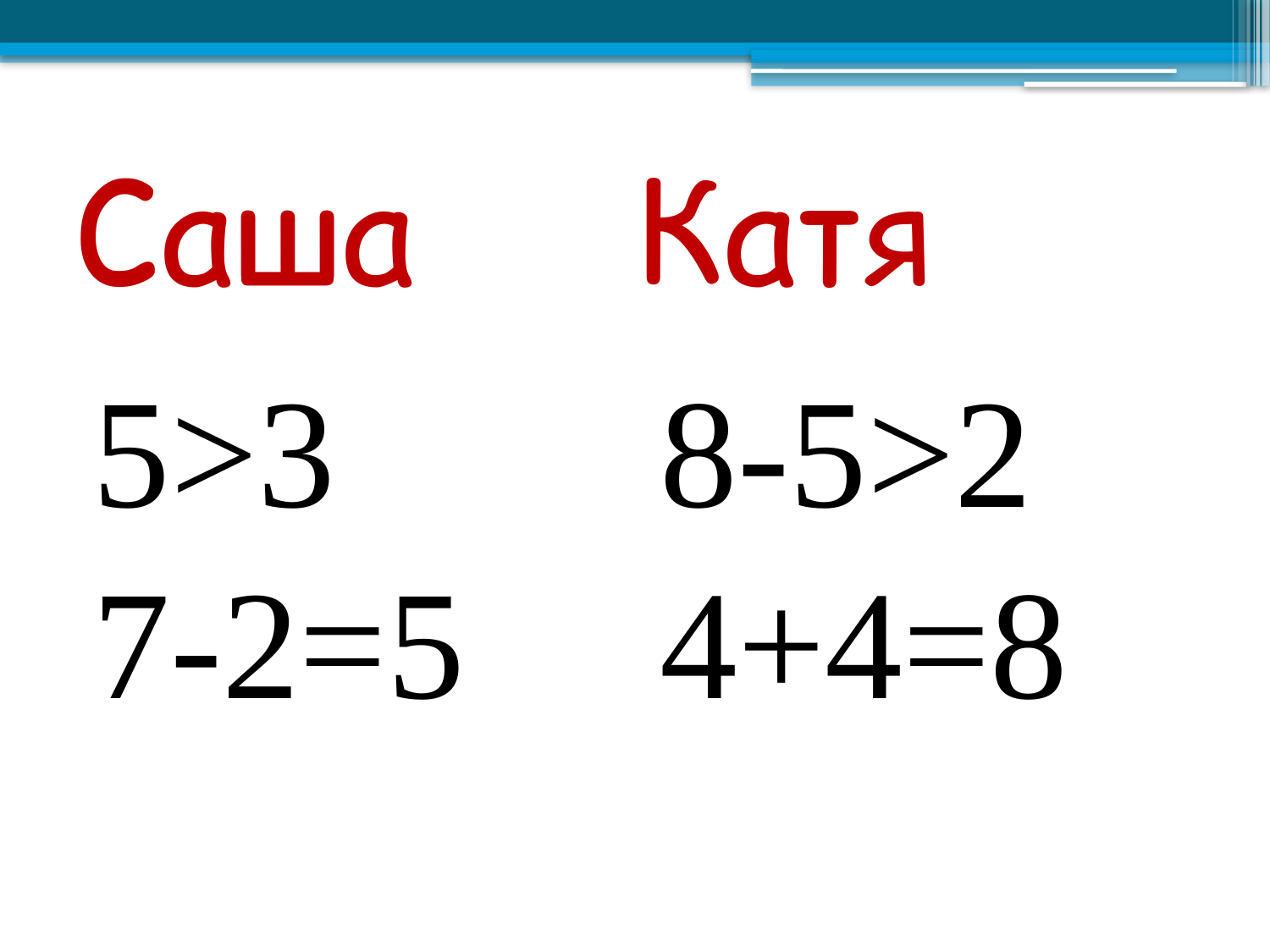

# Cаша Катя
5>3
7-2=5
8-5>2
4+4=8